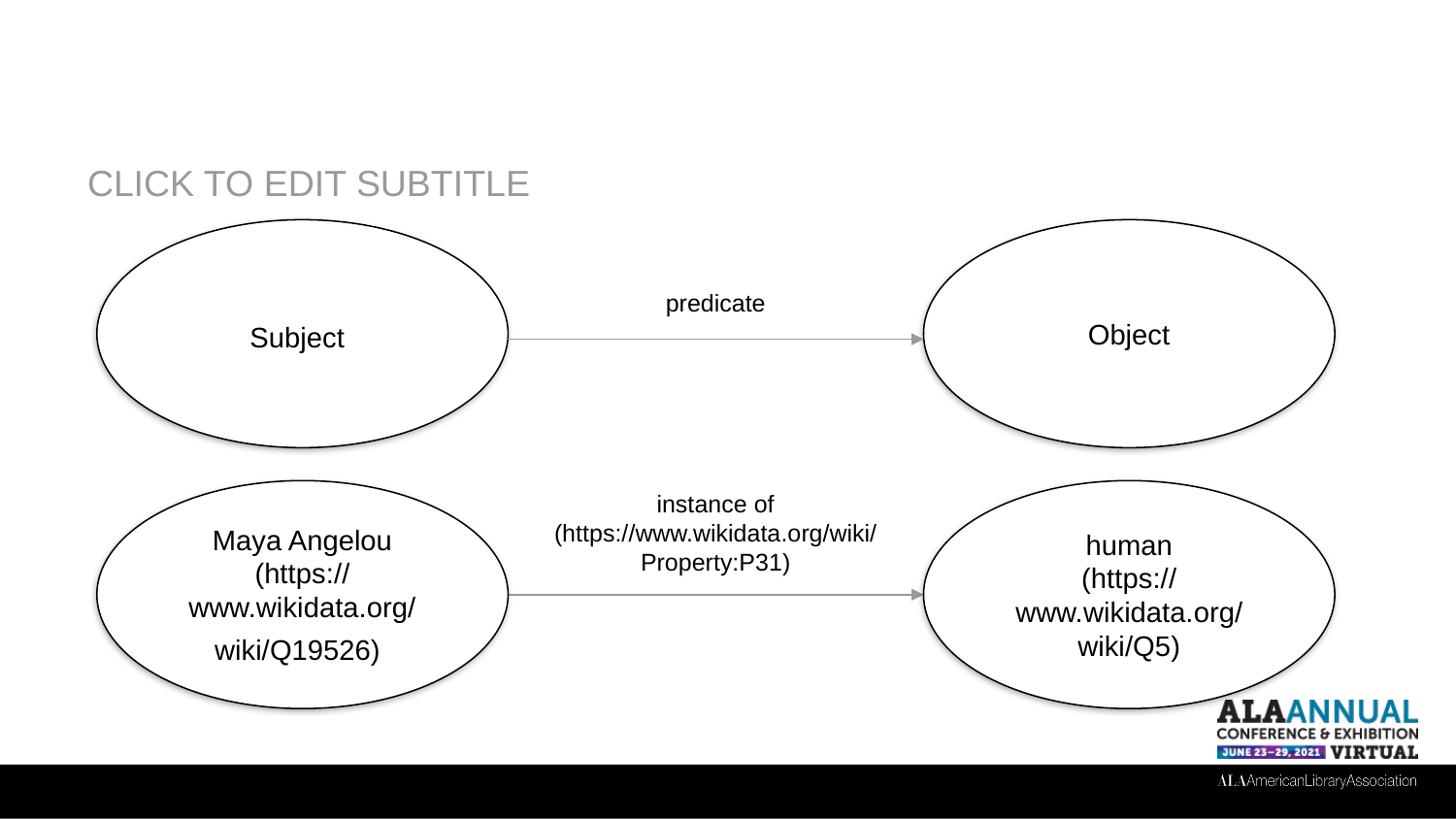

#
Subject
Object
predicate
instance of (https://www.wikidata.org/wiki/Property:P31)
Maya Angelou
(https://www.wikidata.org/wiki/Q19526)
human
(https://www.wikidata.org/wiki/Q5)